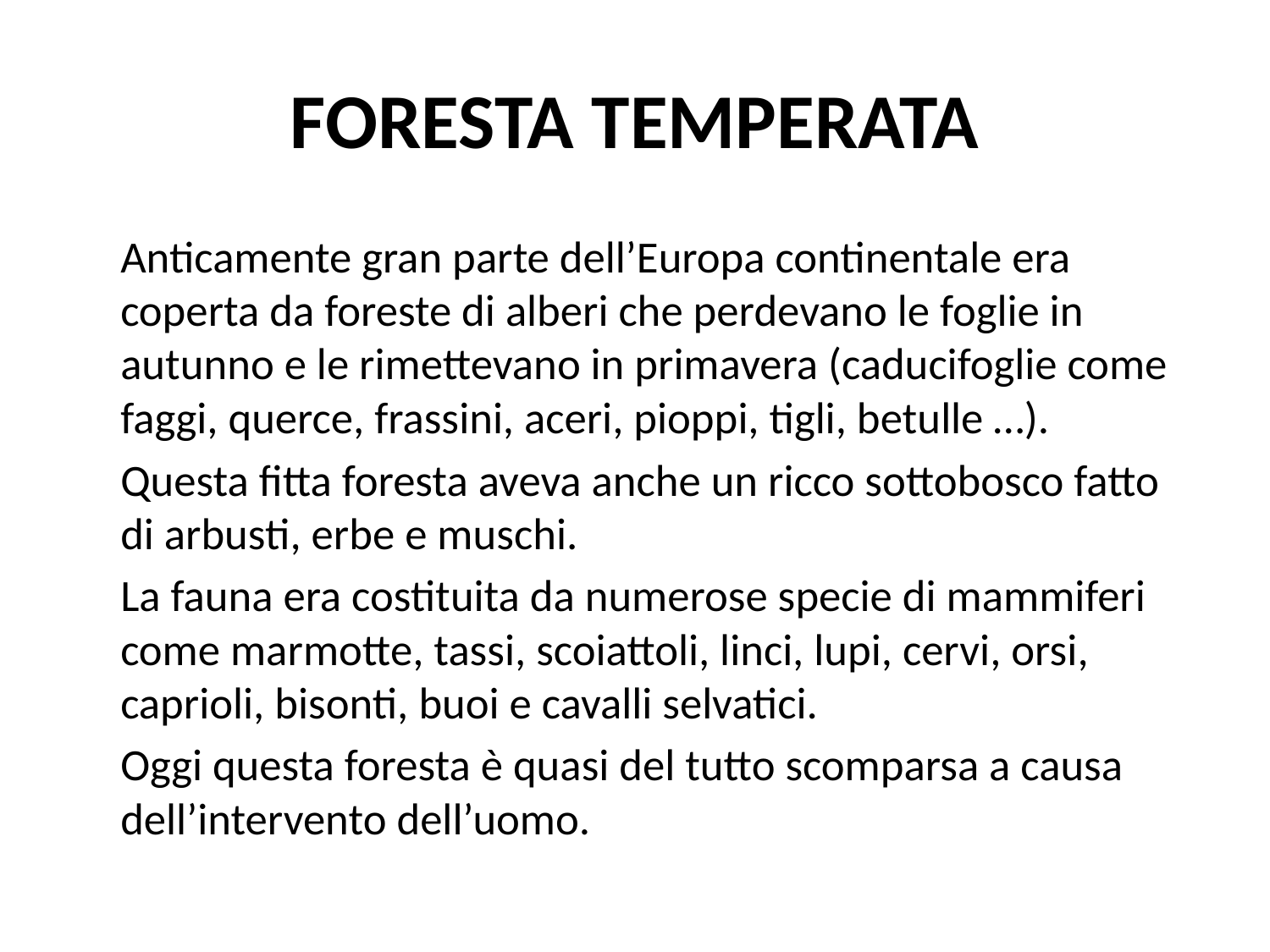

# FORESTA TEMPERATA
	Anticamente gran parte dell’Europa continentale era coperta da foreste di alberi che perdevano le foglie in autunno e le rimettevano in primavera (caducifoglie come faggi, querce, frassini, aceri, pioppi, tigli, betulle …).
	Questa fitta foresta aveva anche un ricco sottobosco fatto di arbusti, erbe e muschi.
	La fauna era costituita da numerose specie di mammiferi come marmotte, tassi, scoiattoli, linci, lupi, cervi, orsi, caprioli, bisonti, buoi e cavalli selvatici.
	Oggi questa foresta è quasi del tutto scomparsa a causa dell’intervento dell’uomo.